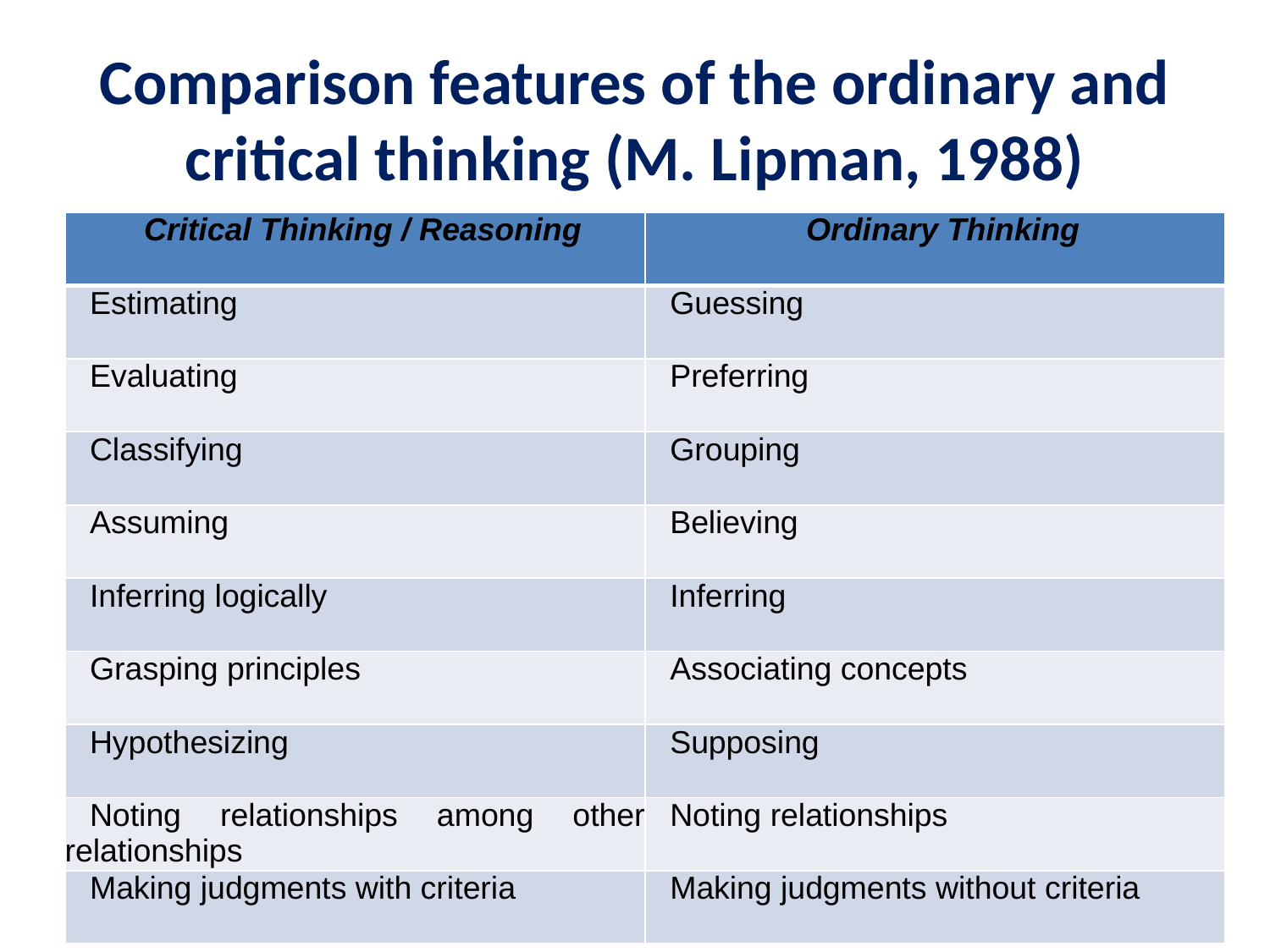

# Comparison features of the ordinary and critical thinking (M. Lipman, 1988)
| Critical Thinking / Reasoning | Ordinary Thinking |
| --- | --- |
| Estimating | Guessing |
| Evaluating | Preferring |
| Classifying | Grouping |
| Assuming | Believing |
| Inferring logically | Inferring |
| Grasping principles | Associating concepts |
| Hypothesizing | Supposing |
| Noting relationships among other relationships | Noting relationships |
| Making judgments with criteria | Making judgments without criteria |